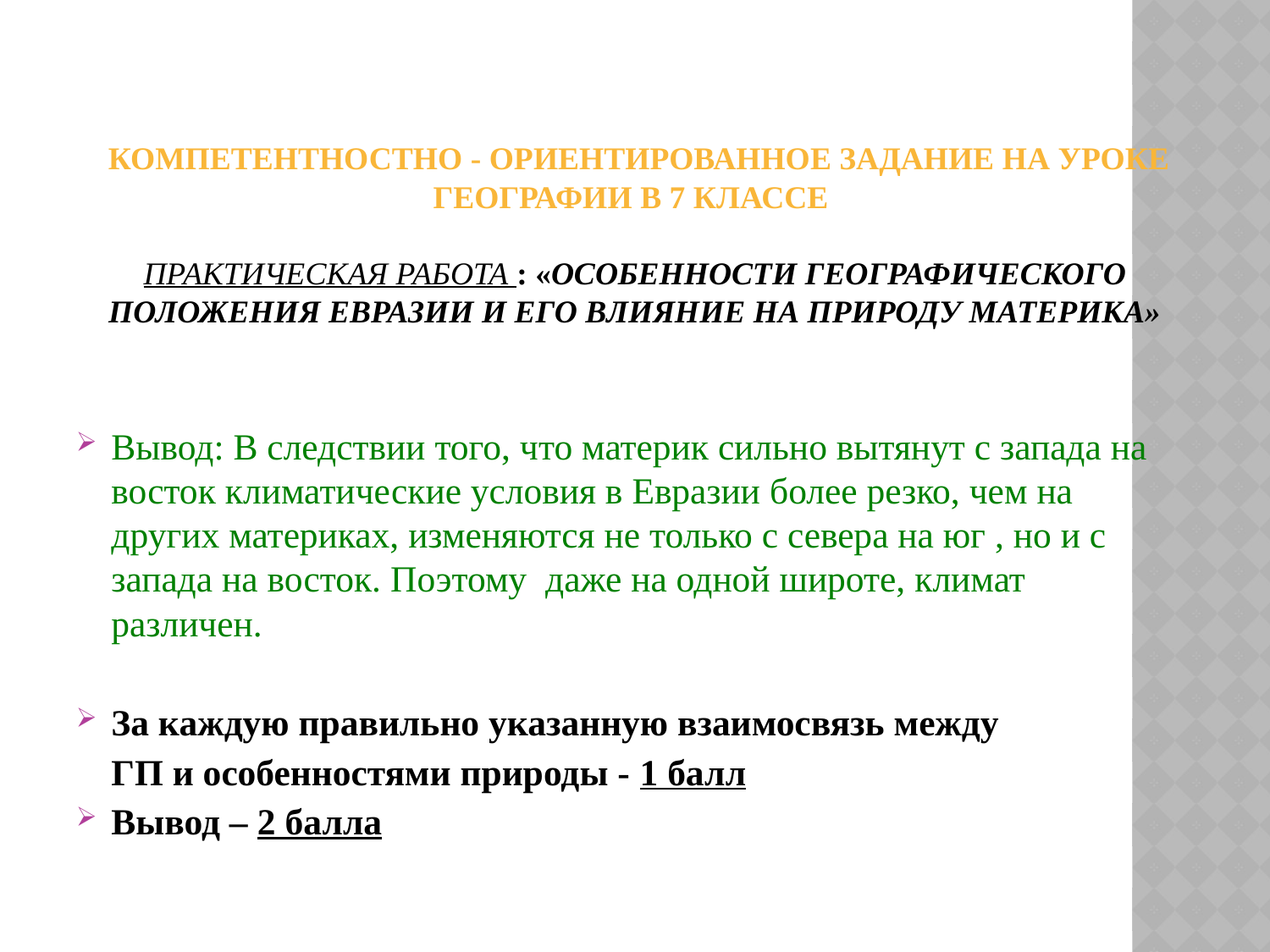

# Компетентностно - ориентированное задание на уроке географии в 7 классе Практическая работа : «Особенности географического положения Евразии и его влияние на природу материка»

Вывод: В следствии того, что материк сильно вытянут с запада на восток климатические условия в Евразии более резко, чем на других материках, изменяются не только с севера на юг , но и с запада на восток. Поэтому  даже на одной широте, климат  различен.

За каждую правильно указанную взаимосвязь между
	ГП и особенностями природы - 1 балл
Вывод – 2 балла